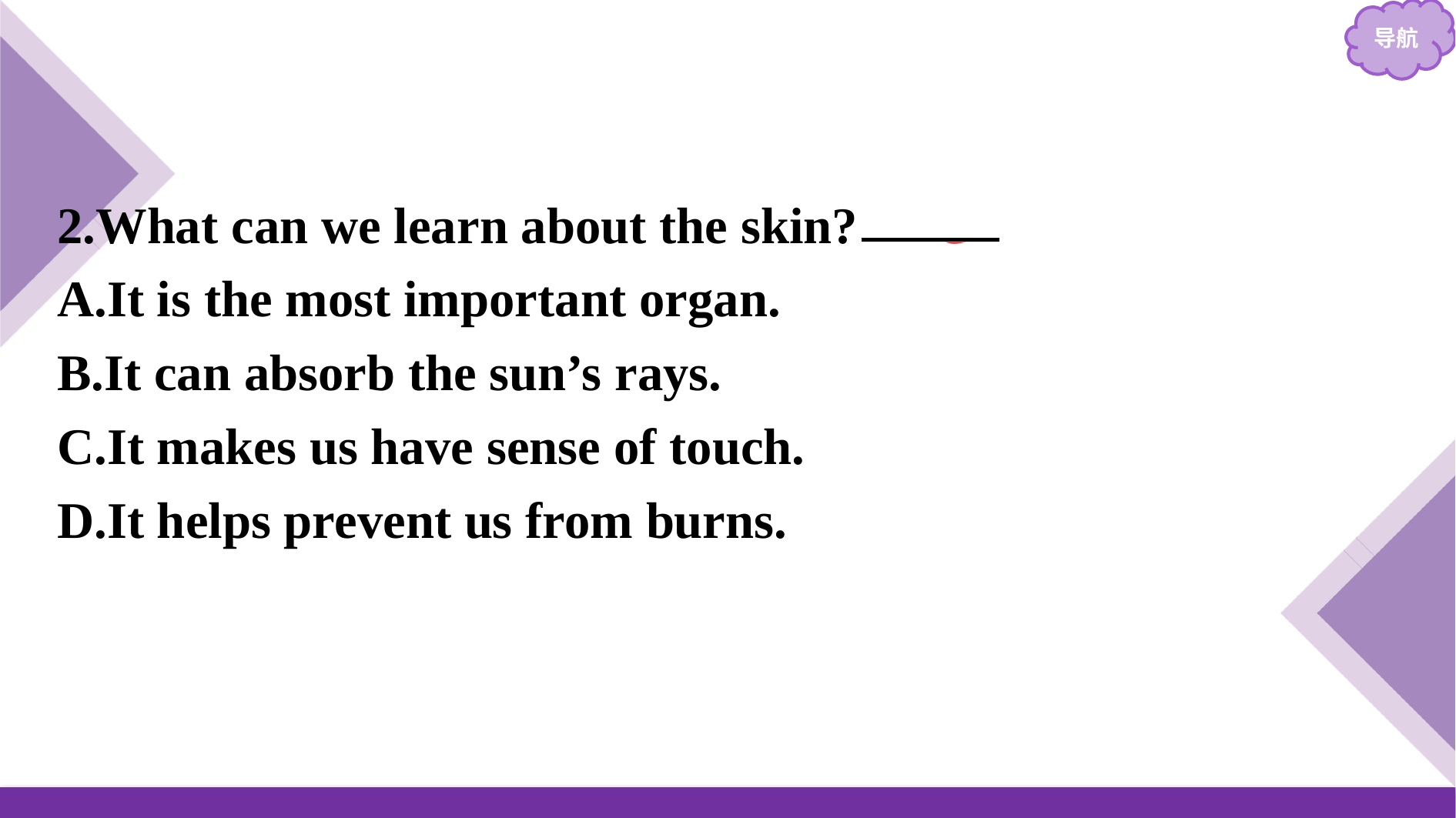

2.What can we learn about the skin?　C
A.It is the most important organ.
B.It can absorb the sun’s rays.
C.It makes us have sense of touch.
D.It helps prevent us from burns.